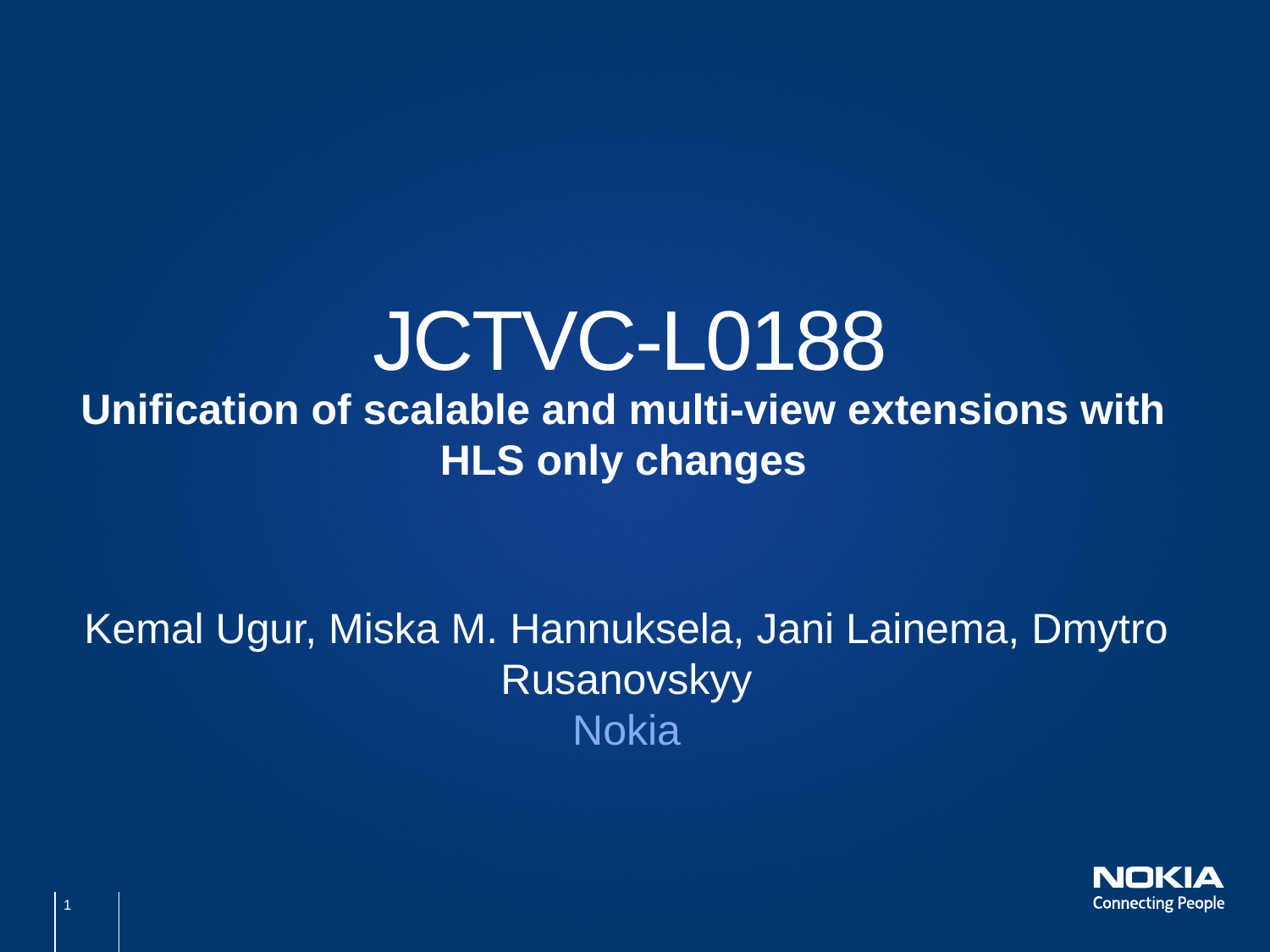

# JCTVC-L0188
Unification of scalable and multi-view extensions with HLS only changes
Kemal Ugur, Miska M. Hannuksela, Jani Lainema, Dmytro Rusanovskyy
Nokia
1